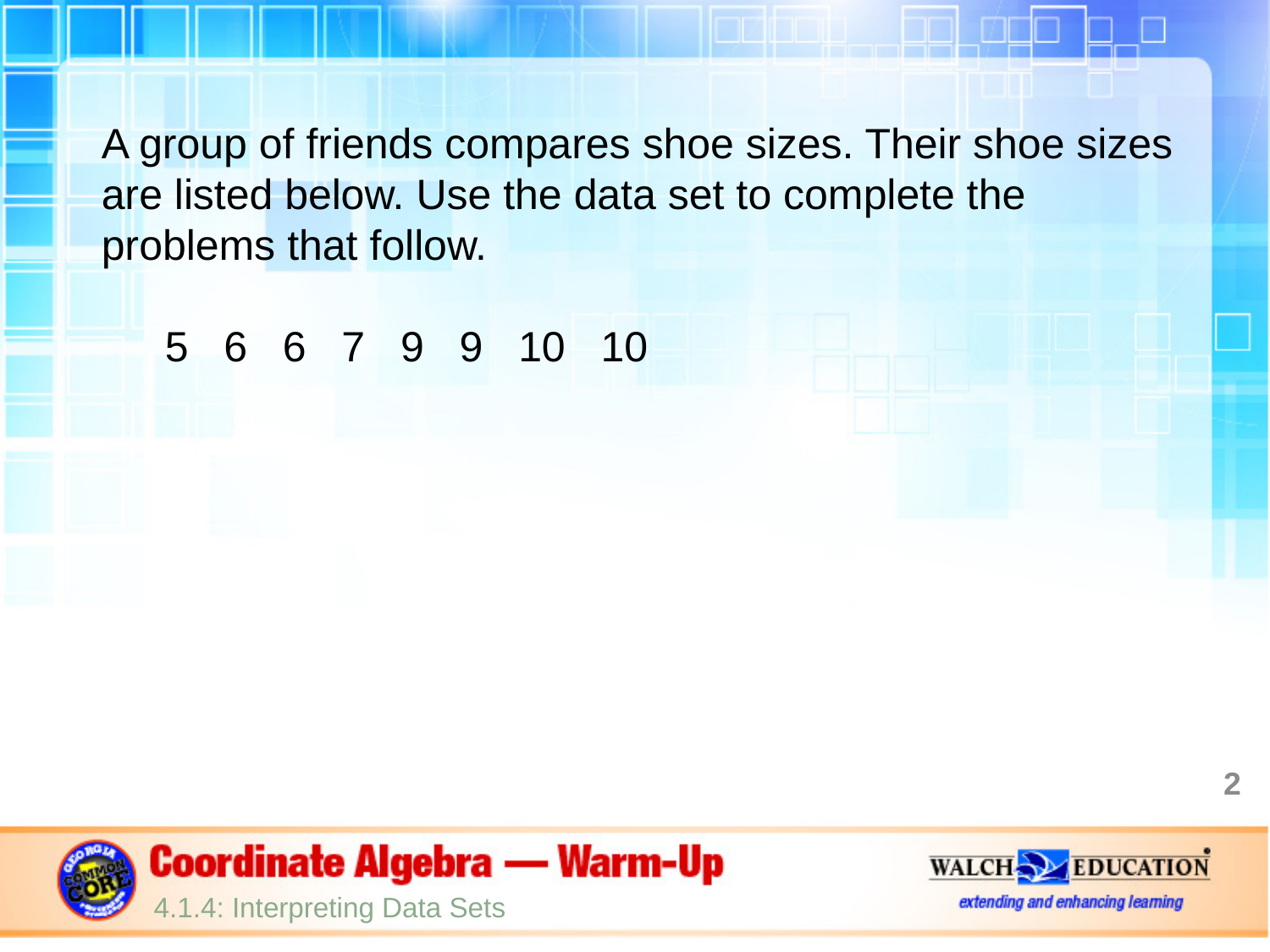

A group of friends compares shoe sizes. Their shoe sizes are listed below. Use the data set to complete the problems that follow.

5   6   6   7   9   9   10   10
2
4.1.4: Interpreting Data Sets